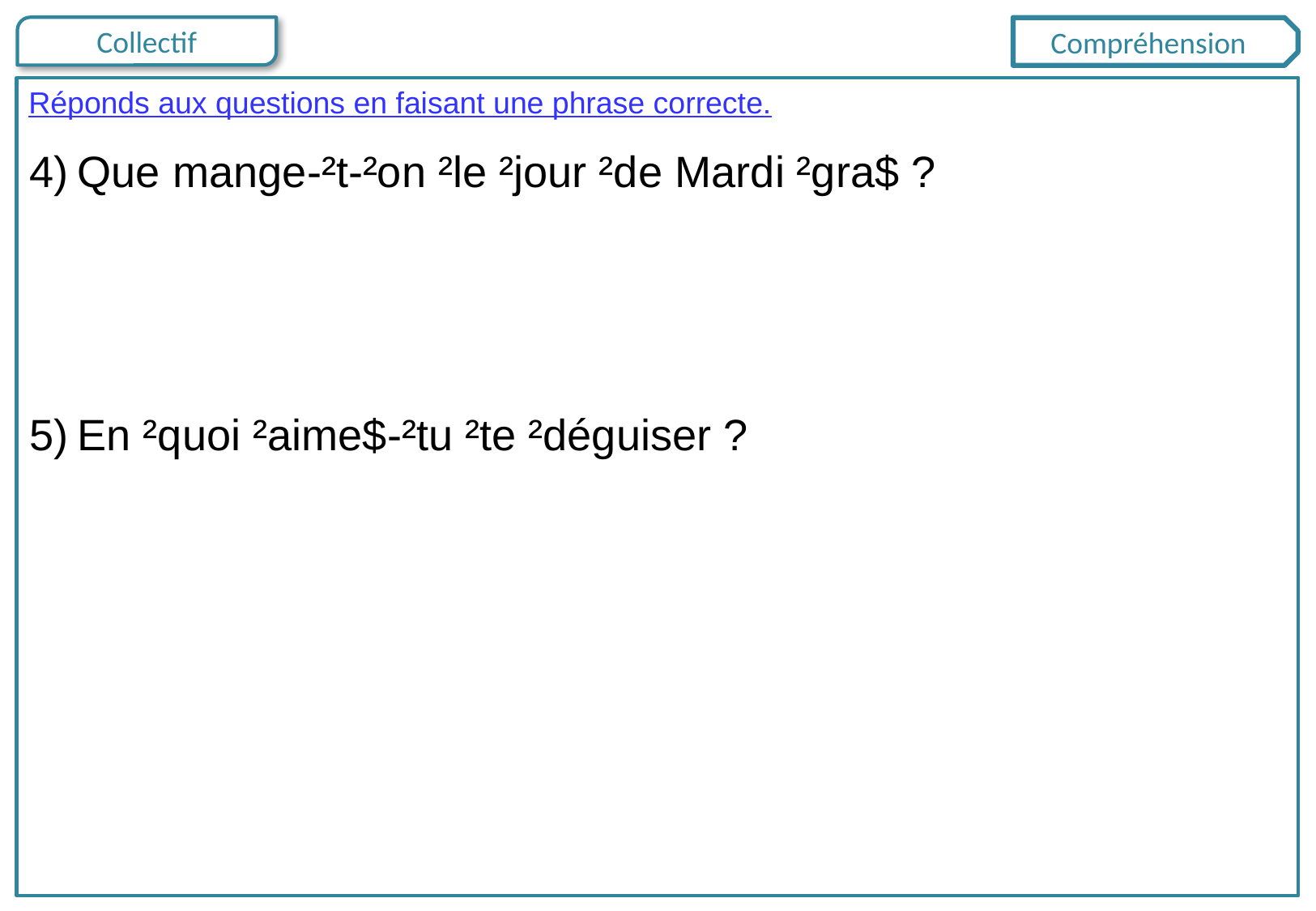

Compréhension
Réponds aux questions en faisant une phrase correcte.
Que mange-²t-²on ²le ²jour ²de Mardi ²gra$ ?
En ²quoi ²aime$-²tu ²te ²déguiser ?